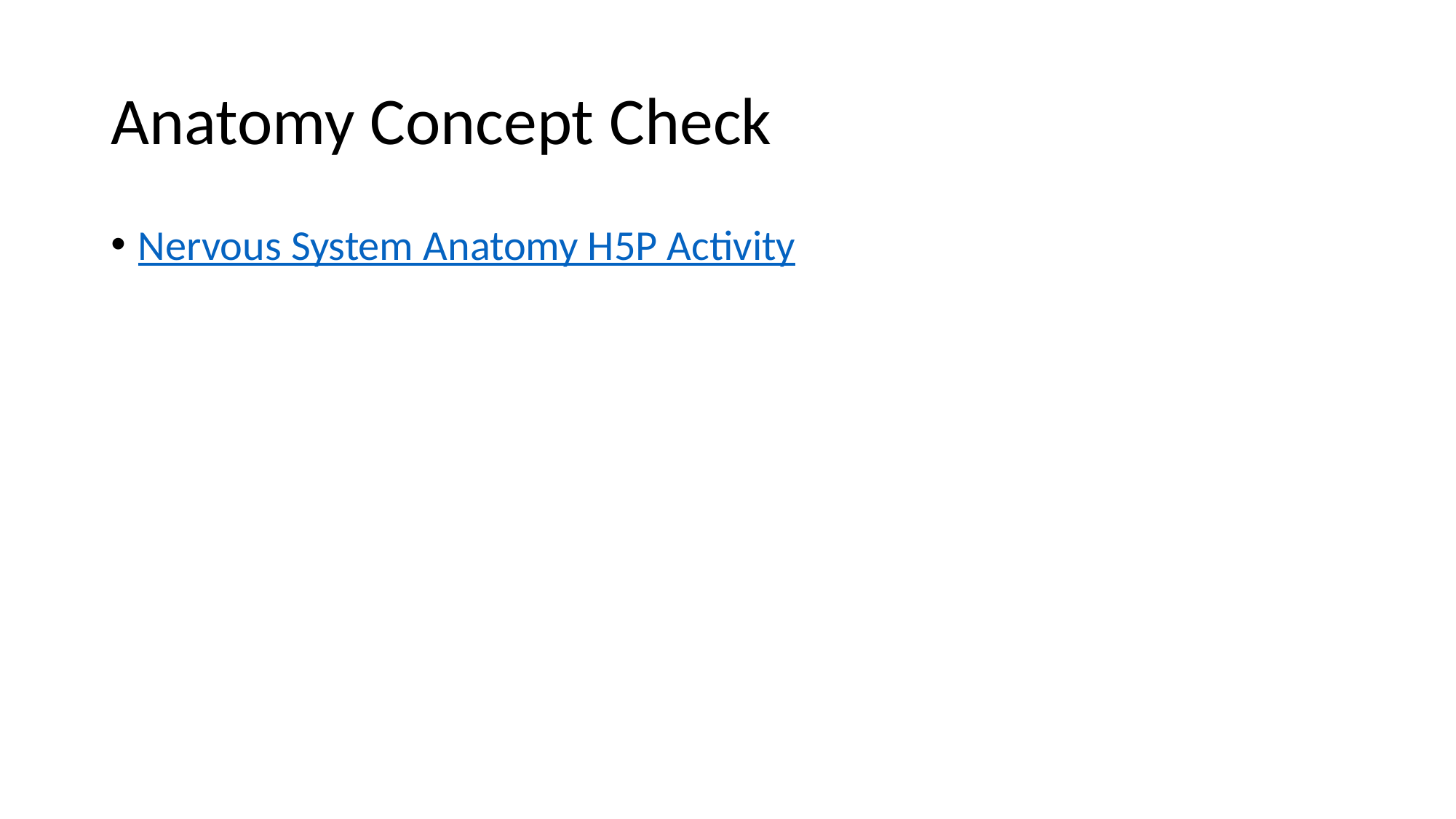

# Anatomy Concept Check
Nervous System Anatomy H5P Activity